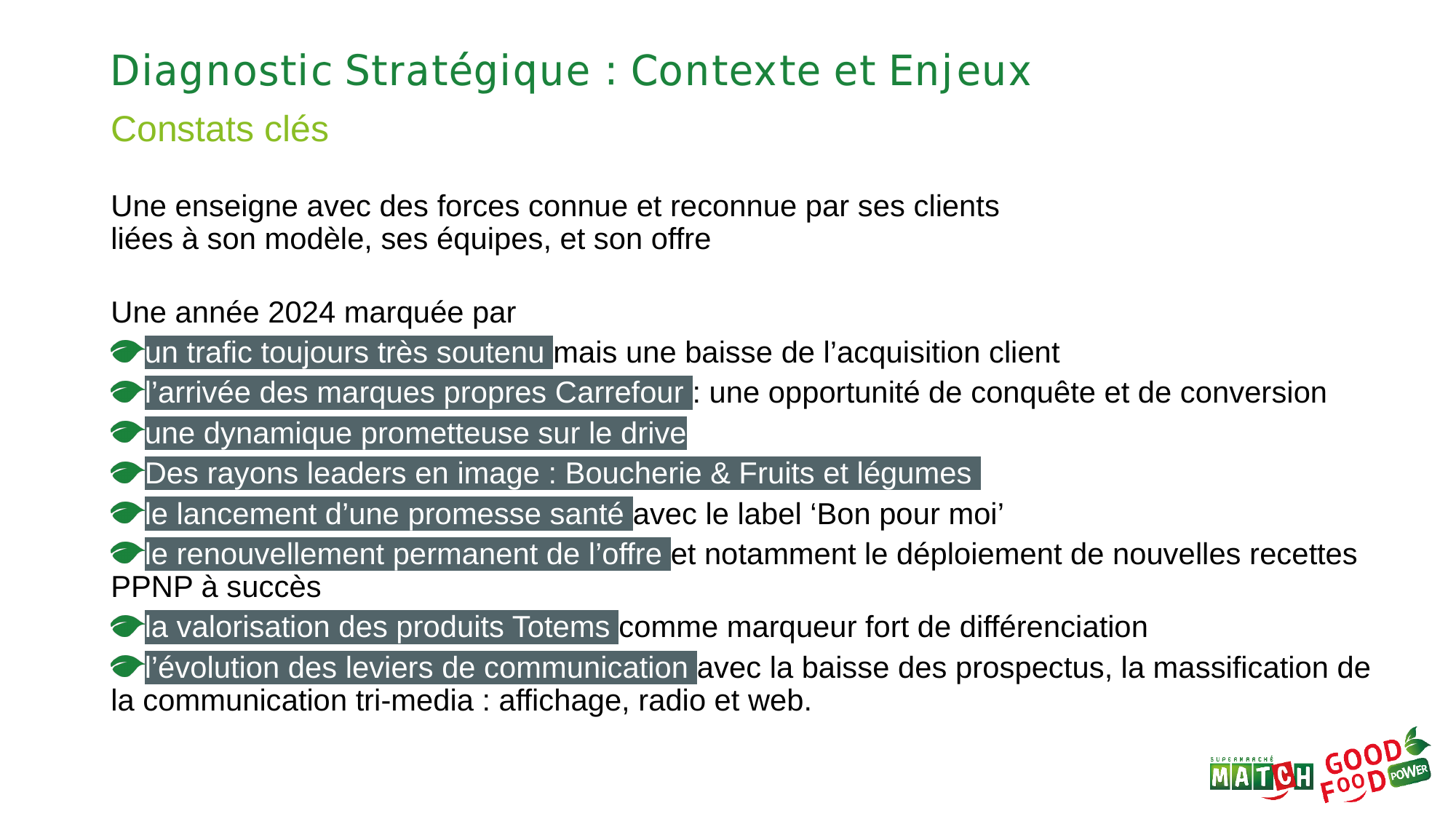

# Diagnostic Stratégique : Contexte et Enjeux
Constats clés

Une enseigne avec des forces connue et reconnue par ses clients
liées à son modèle, ses équipes, et son offre
Une année 2024 marquée par
un trafic toujours très soutenu mais une baisse de l’acquisition client
l’arrivée des marques propres Carrefour : une opportunité de conquête et de conversion
une dynamique prometteuse sur le drive
Des rayons leaders en image : Boucherie & Fruits et légumes
le lancement d’une promesse santé avec le label ‘Bon pour moi’
le renouvellement permanent de l’offre et notamment le déploiement de nouvelles recettes PPNP à succès
la valorisation des produits Totems comme marqueur fort de différenciation
l’évolution des leviers de communication avec la baisse des prospectus, la massification de la communication tri-media : affichage, radio et web.